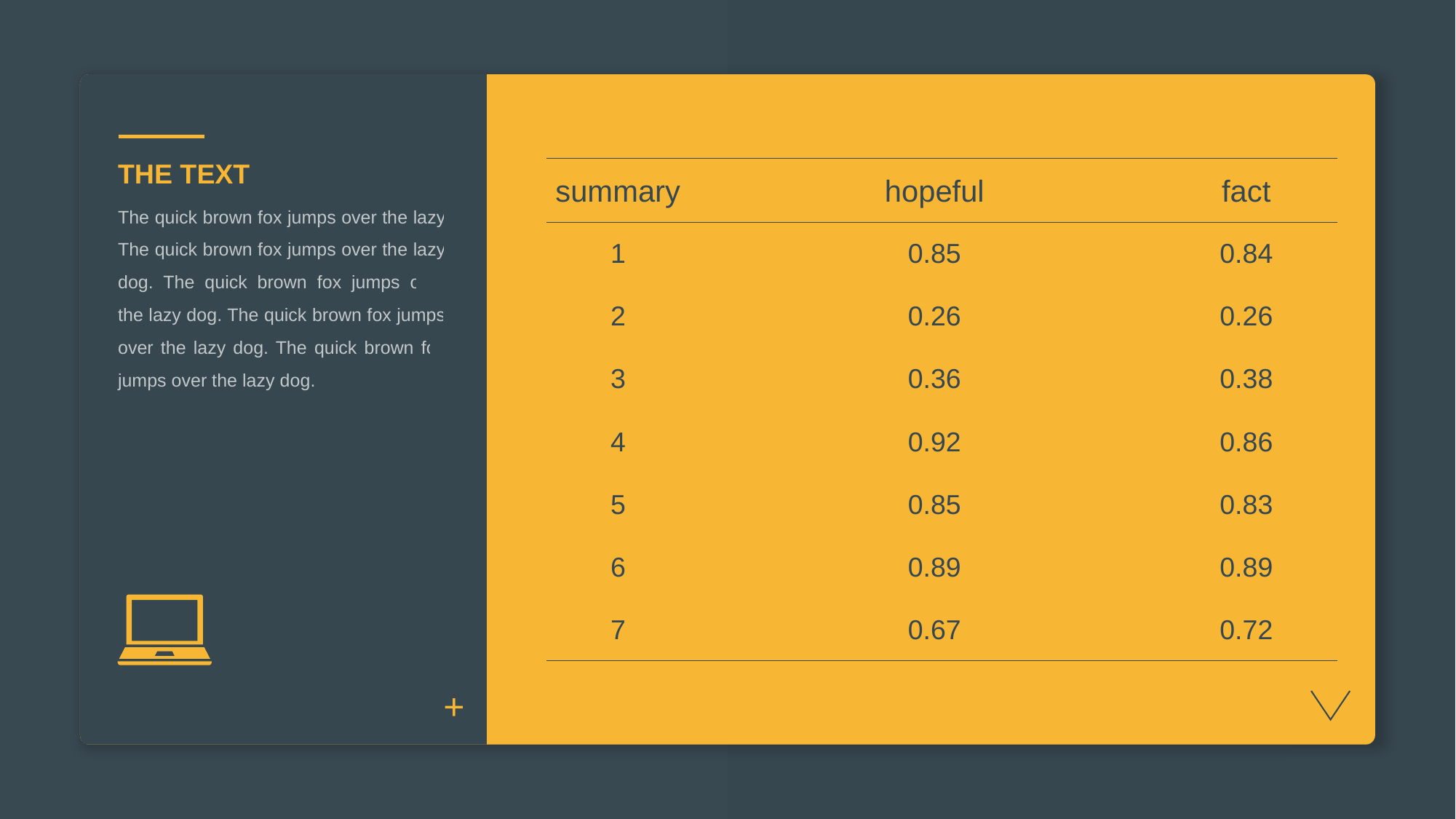

THE TEXT
The quick brown fox jumps over the lazy The quick brown fox jumps over the lazy dog. The quick brown fox jumps over the lazy dog. The quick brown fox jumps over the lazy dog. The quick brown fox jumps over the lazy dog.
summary
hopeful
fact
1
0.85
0.84
2
0.26
0.26
3
0.36
0.38
4
0.92
0.86
5
0.85
0.83
6
0.89
0.89
7
0.67
0.72

+